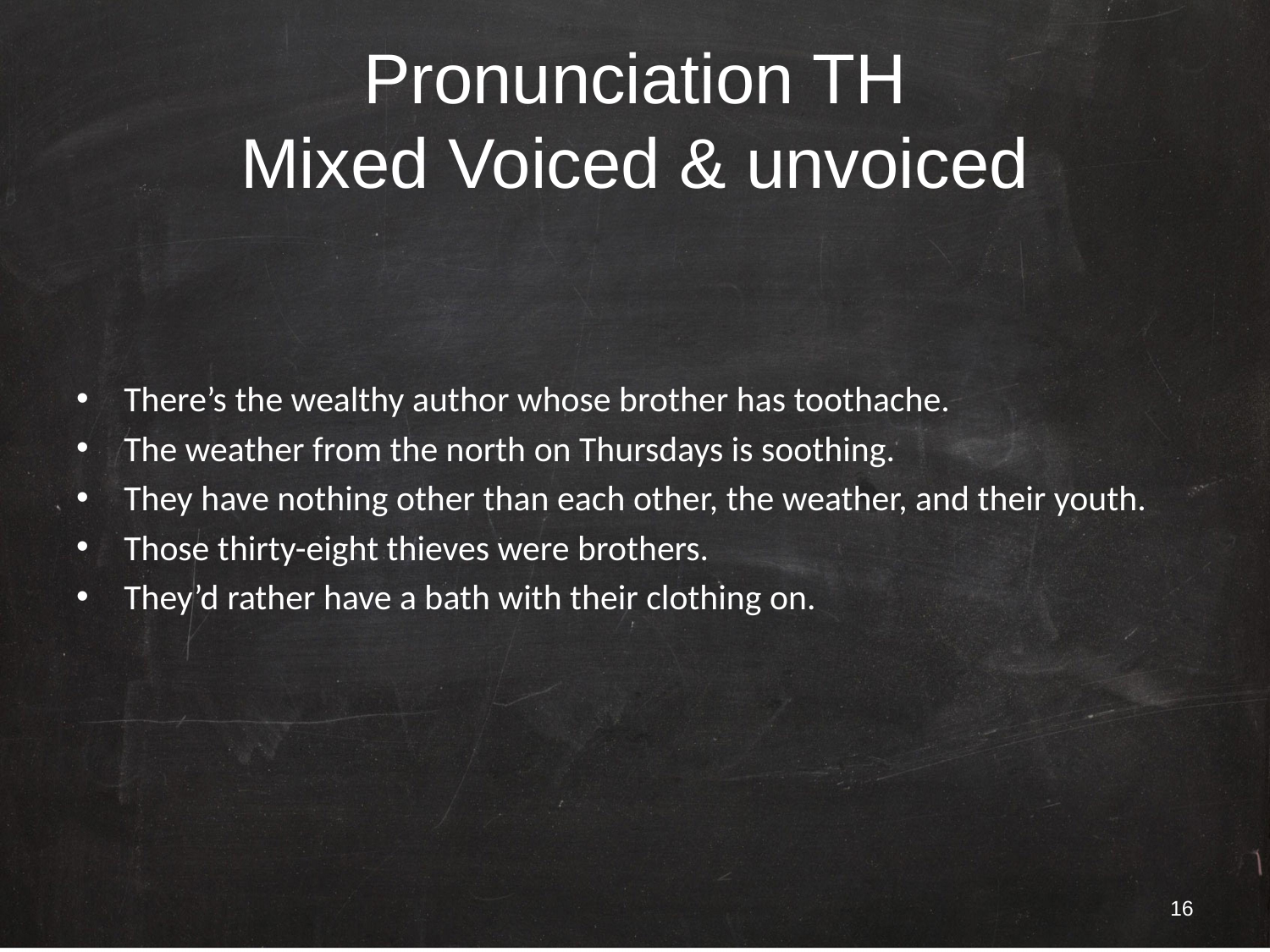

# Pronunciation TH Mixed Voiced & unvoiced

There’s the wealthy author whose brother has toothache.
The weather from the north on Thursdays is soothing.
They have nothing other than each other, the weather, and their youth.
Those thirty-eight thieves were brothers.
They’d rather have a bath with their clothing on.
16